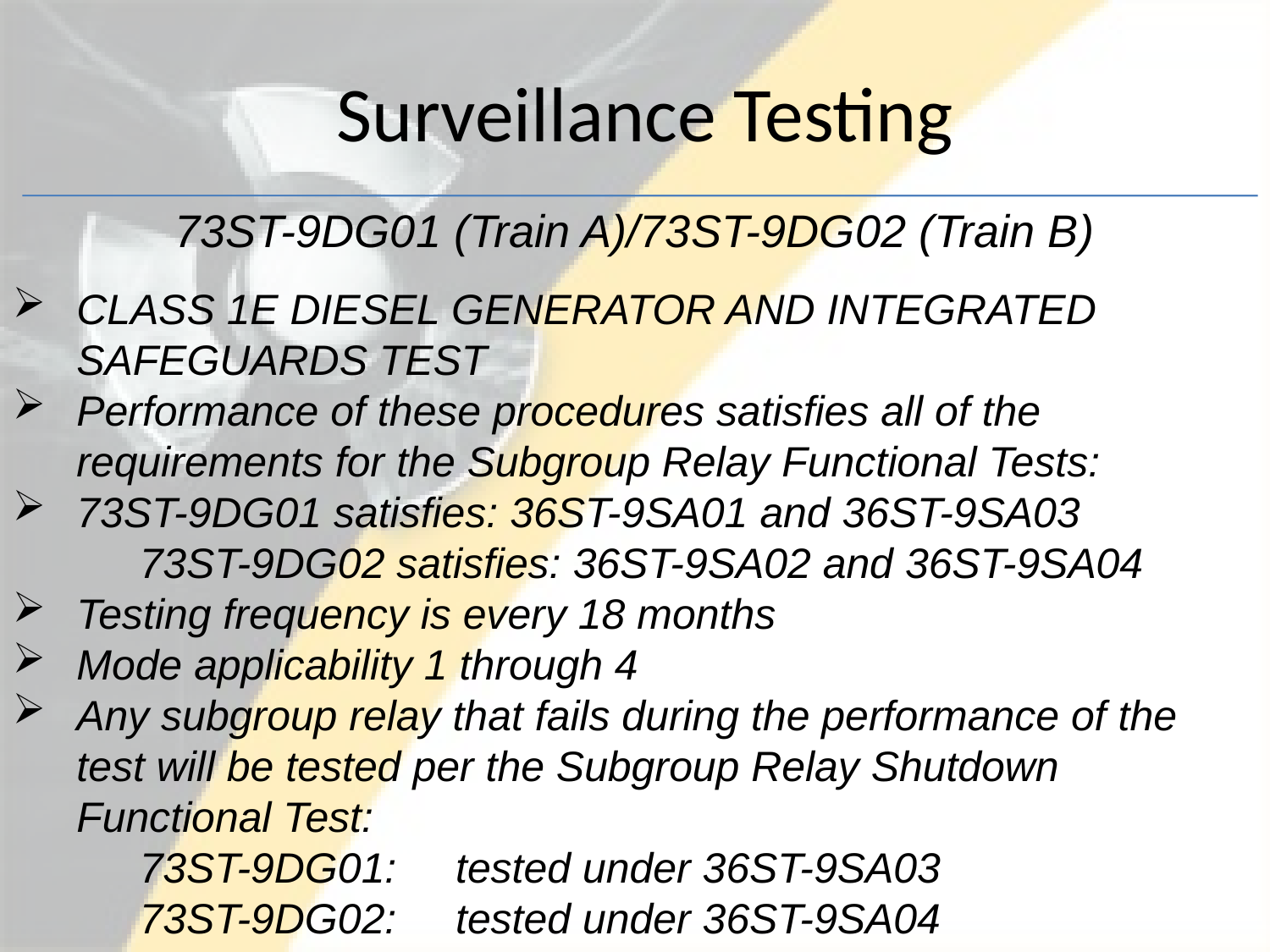

# Surveillance Testing
73ST-9DG01 (Train A)/73ST-9DG02 (Train B)

CLASS 1E DIESEL GENERATOR AND INTEGRATED SAFEGUARDS TEST
Performance of these procedures satisfies all of the requirements for the Subgroup Relay Functional Tests:
73ST-9DG01 satisfies: 36ST-9SA01 and 36ST-9SA03
73ST-9DG02 satisfies: 36ST-9SA02 and 36ST-9SA04
Testing frequency is every 18 months
Mode applicability 1 through 4
Any subgroup relay that fails during the performance of the test will be tested per the Subgroup Relay Shutdown Functional Test:
73ST-9DG01:     tested under 36ST-9SA03
73ST-9DG02:     tested under 36ST-9SA04